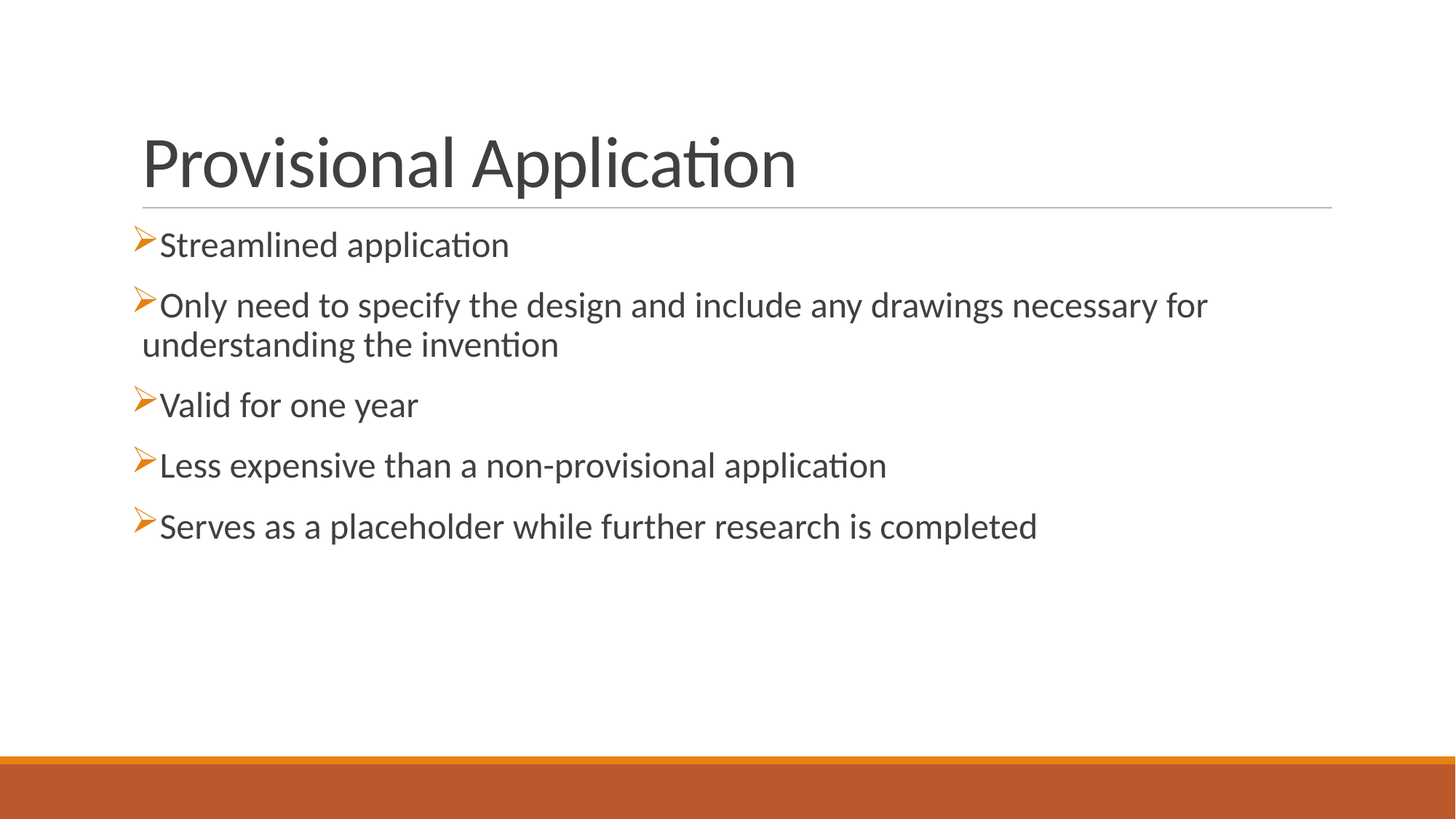

# Provisional Application
Streamlined application
Only need to specify the design and include any drawings necessary for understanding the invention
Valid for one year
Less expensive than a non-provisional application
Serves as a placeholder while further research is completed